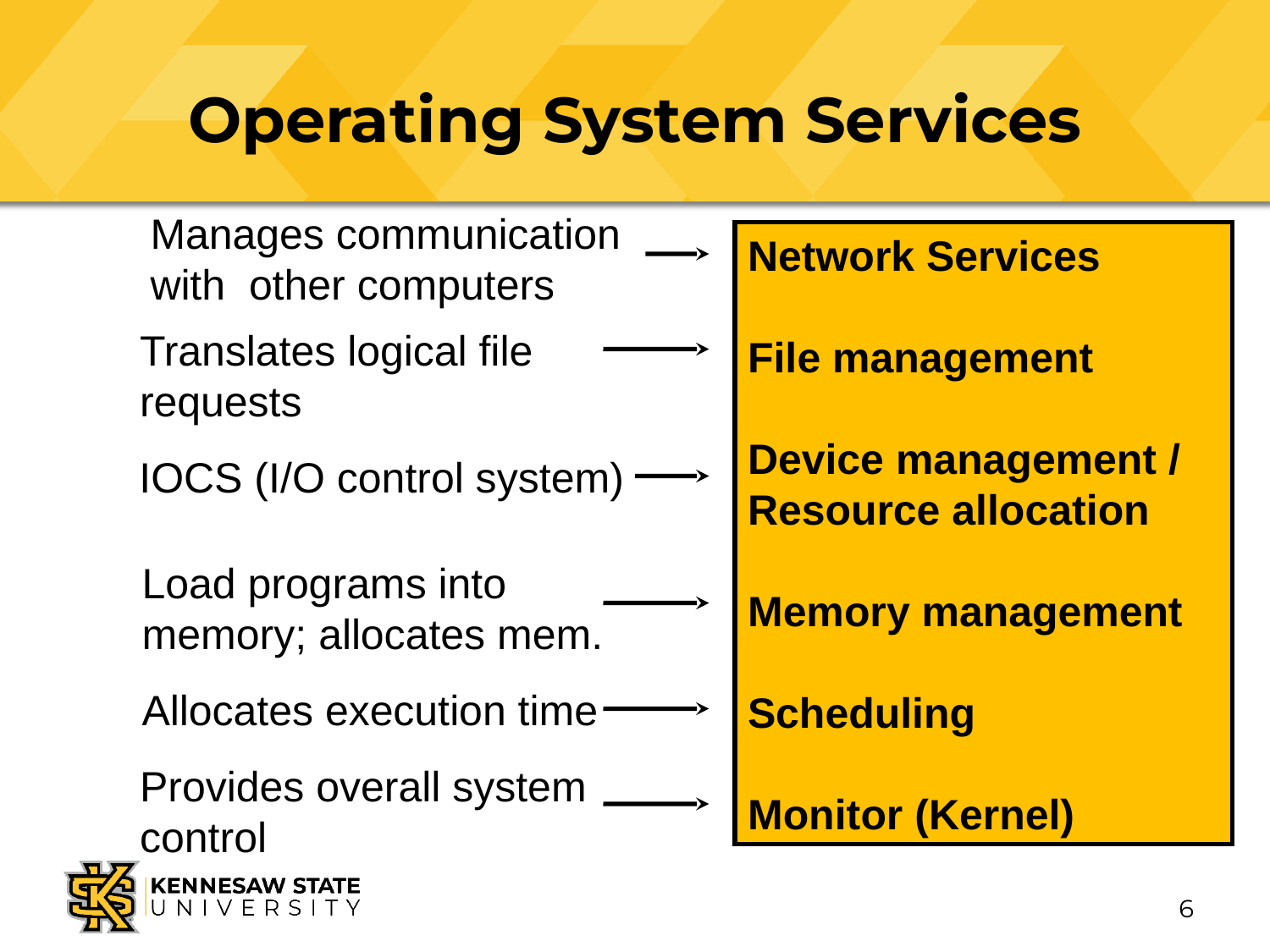

# Operating System Services
Manages communication with  other computers
Network Services

File management

Device management /
Resource allocation

Memory management

Scheduling

Monitor (Kernel)

Translates logical file requests

IOCS (I/O control system)

Load programs into
memory; allocates mem.
Allocates execution time

Provides overall system
control

6